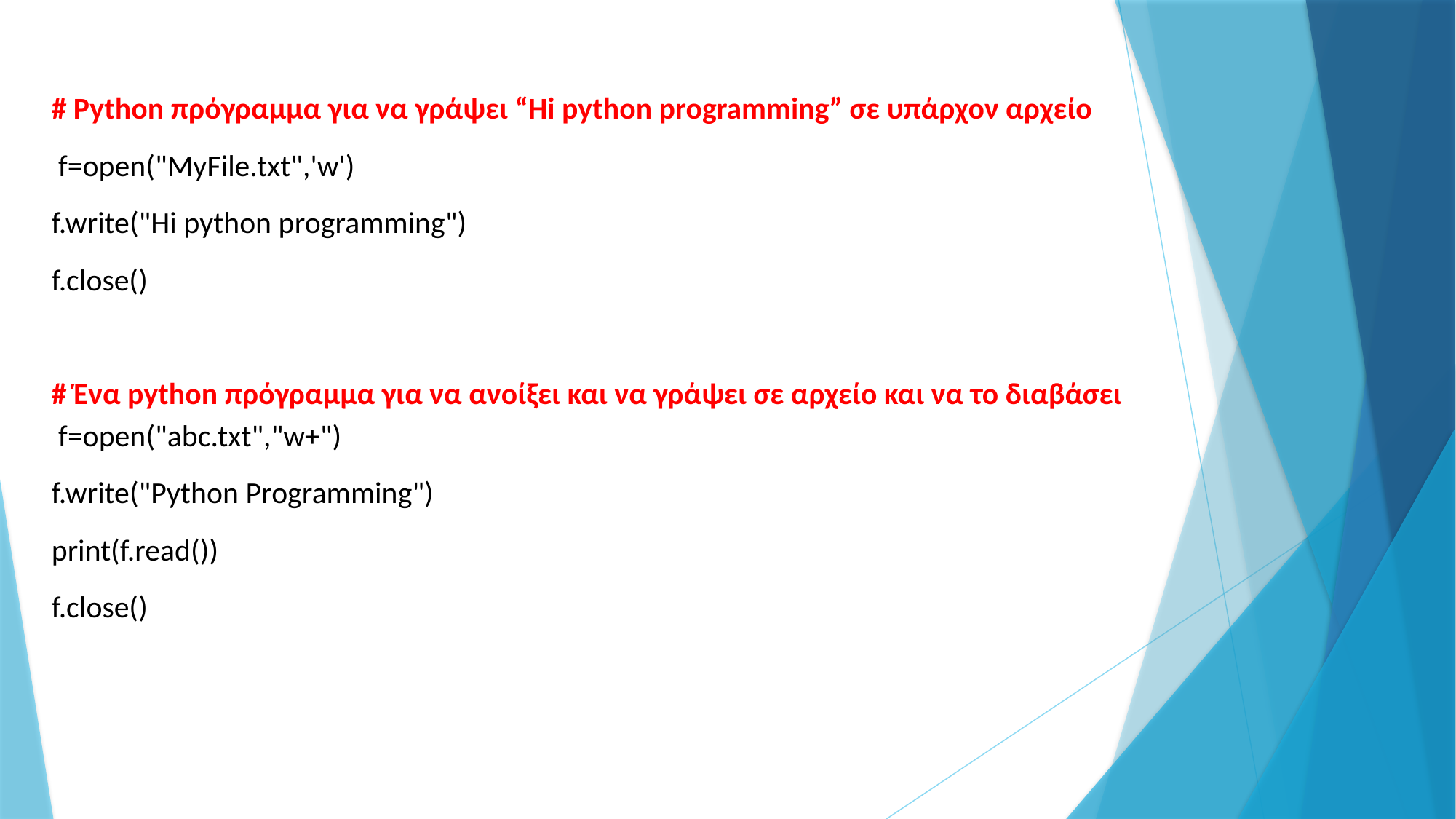

# Python πρόγραμμα για να γράψει “Hi python programming” σε υπάρχον αρχείο
 f=open("MyFile.txt",'w')
f.write("Hi python programming")
f.close()

# Ένα python πρόγραμμα για να ανοίξει και να γράψει σε αρχείο και να το διαβάσει  f=open("abc.txt","w+")
f.write("Python Programming")
print(f.read())
f.close()